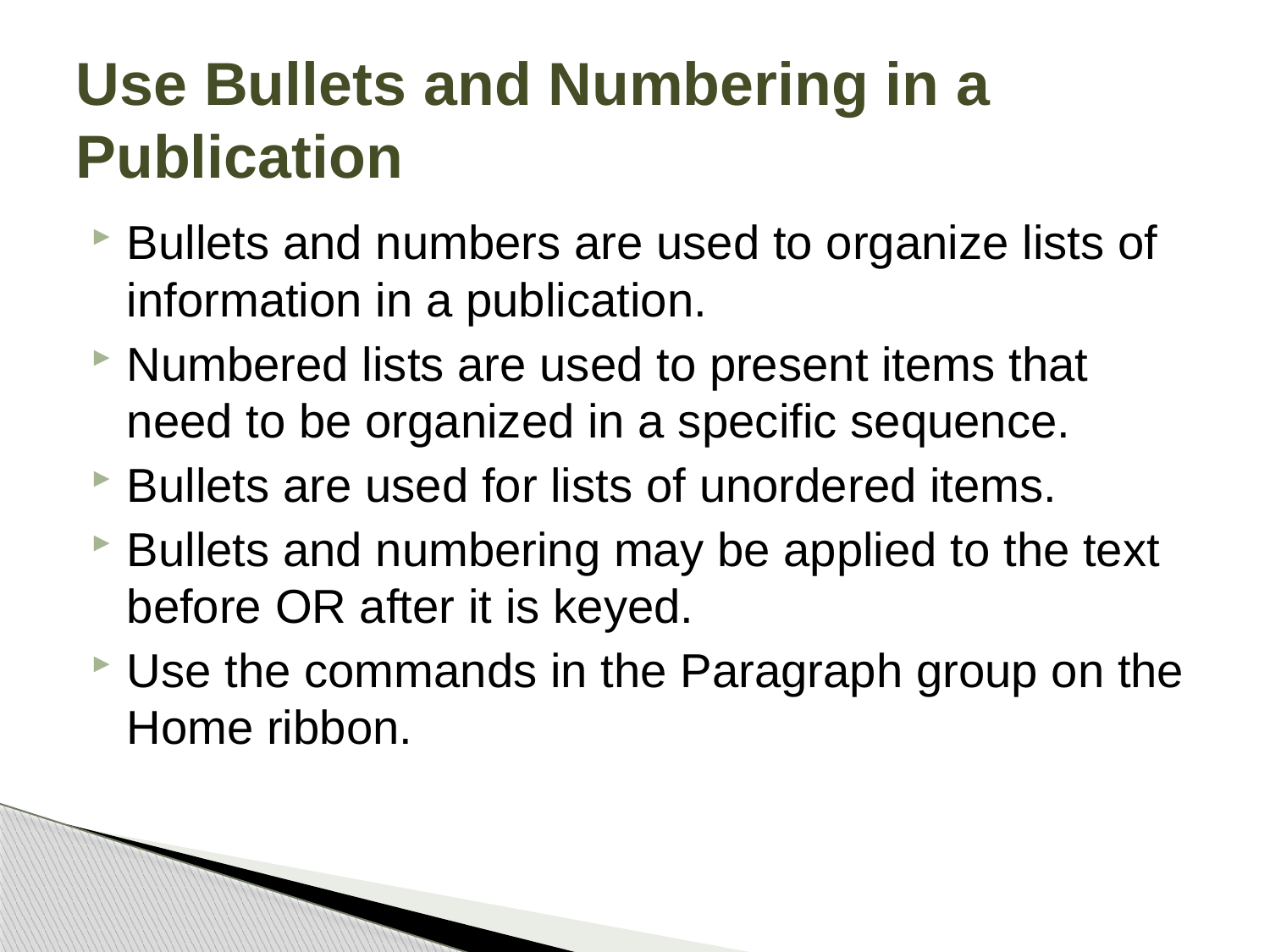

# Use Bullets and Numbering in a Publication
Bullets and numbers are used to organize lists of information in a publication.
Numbered lists are used to present items that need to be organized in a specific sequence.
Bullets are used for lists of unordered items.
Bullets and numbering may be applied to the text before OR after it is keyed.
Use the commands in the Paragraph group on the Home ribbon.